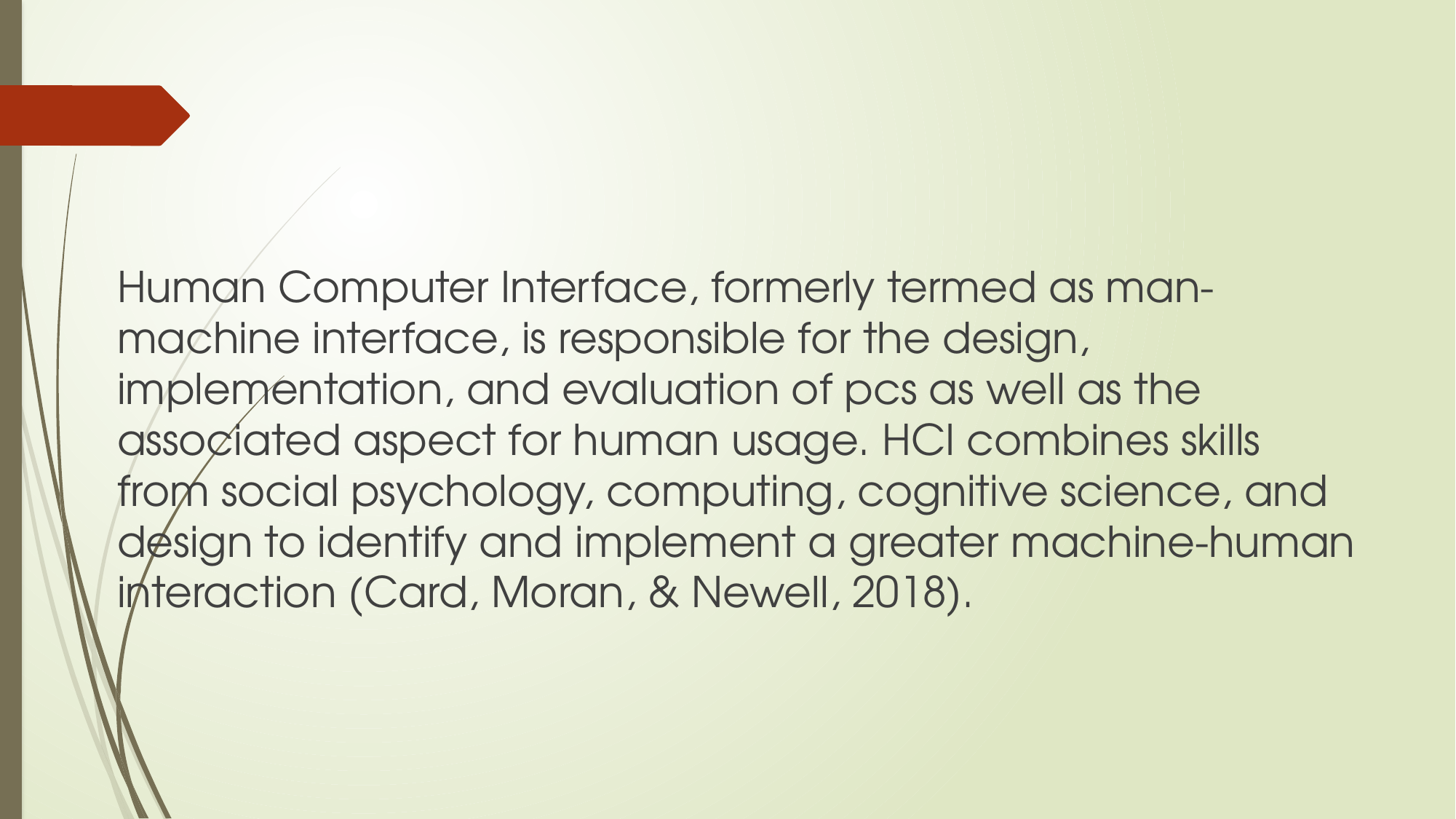

#
Human Computer Interface, formerly termed as man-machine interface, is responsible for the design, implementation, and evaluation of pcs as well as the associated aspect for human usage. HCI combines skills from social psychology, computing, cognitive science, and design to identify and implement a greater machine-human interaction (Card, Moran, & Newell, 2018).